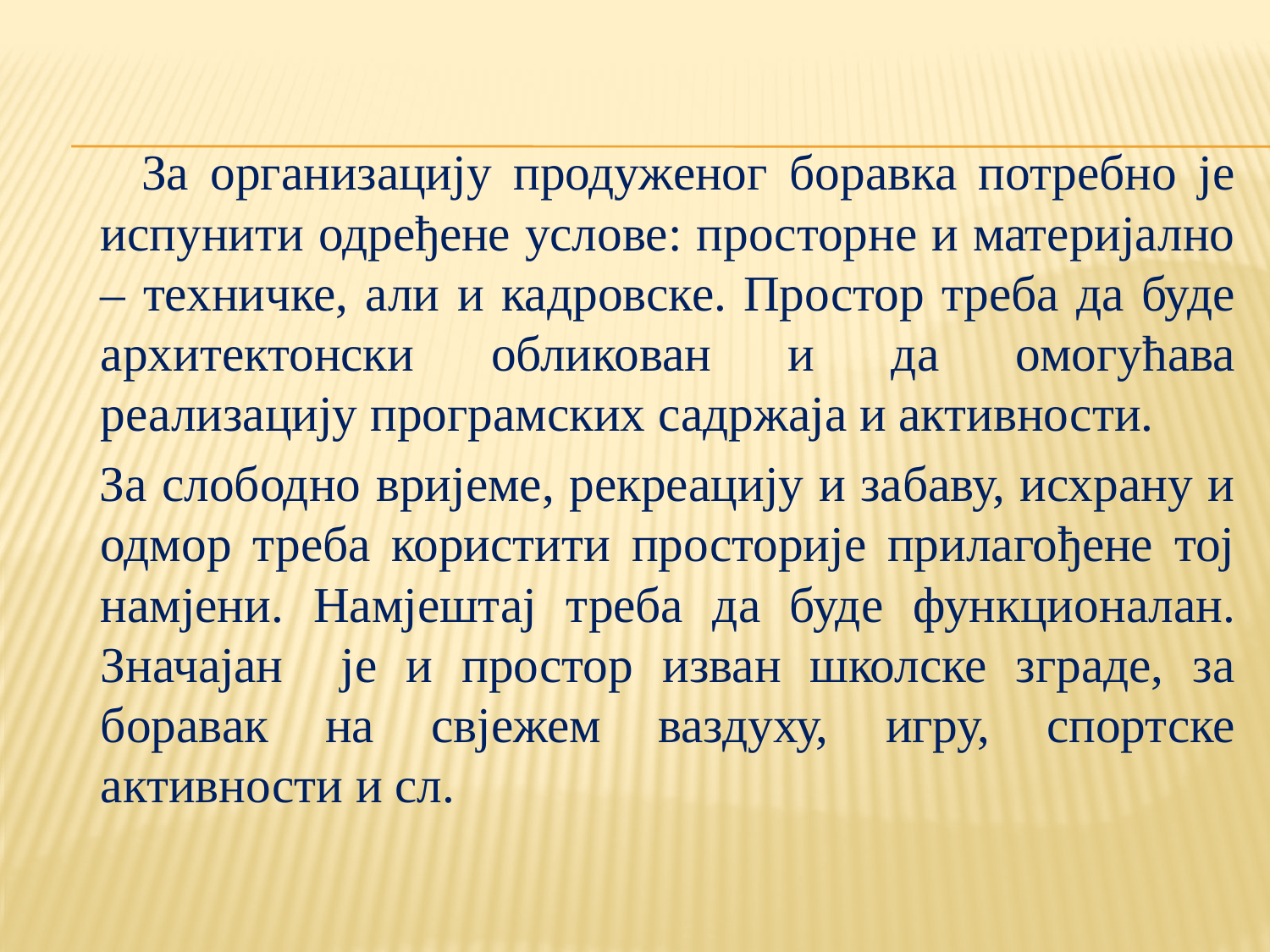

#

    За организацију продуженог боравка потребно је испунити одређене услове: просторне и материјално – техничке, али и кадровске. Простор треба да буде архитектонски обликован и да омогућава реализацију програмских садржаја и активности.
   За слободно вријеме, рекреацију и забаву, исхрану и одмор треба користити просторије прилагођене тој намјени. Намјештај треба да буде функционалан. Значајан  је и простор изван школске зграде, за боравак на свјежем ваздуху, игру, спортске активности и сл.